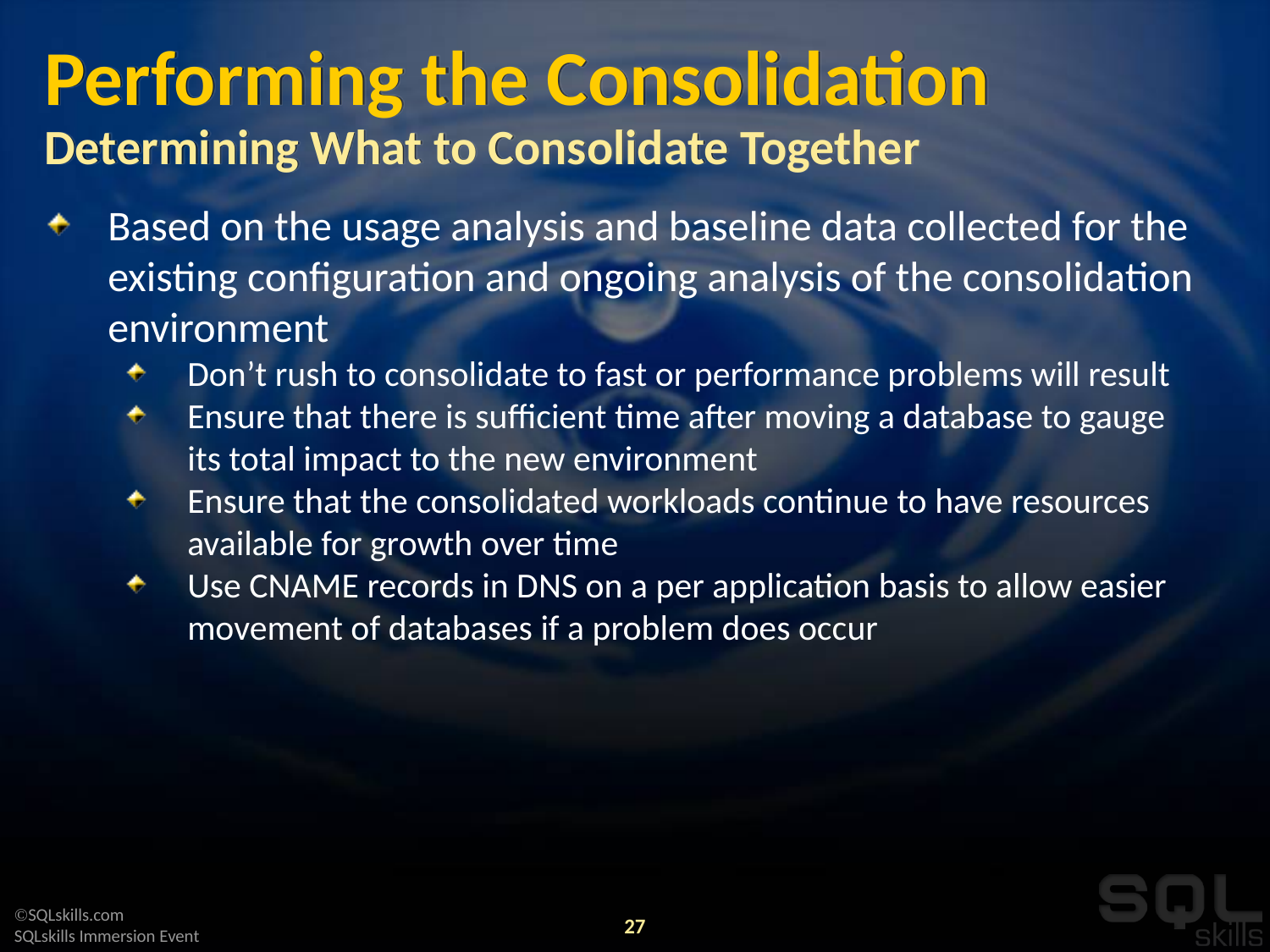

# Performing the Consolidation Determining What to Consolidate Together
Based on the usage analysis and baseline data collected for the existing configuration and ongoing analysis of the consolidation environment
Don’t rush to consolidate to fast or performance problems will result
Ensure that there is sufficient time after moving a database to gauge its total impact to the new environment
Ensure that the consolidated workloads continue to have resources available for growth over time
Use CNAME records in DNS on a per application basis to allow easier movement of databases if a problem does occur
27